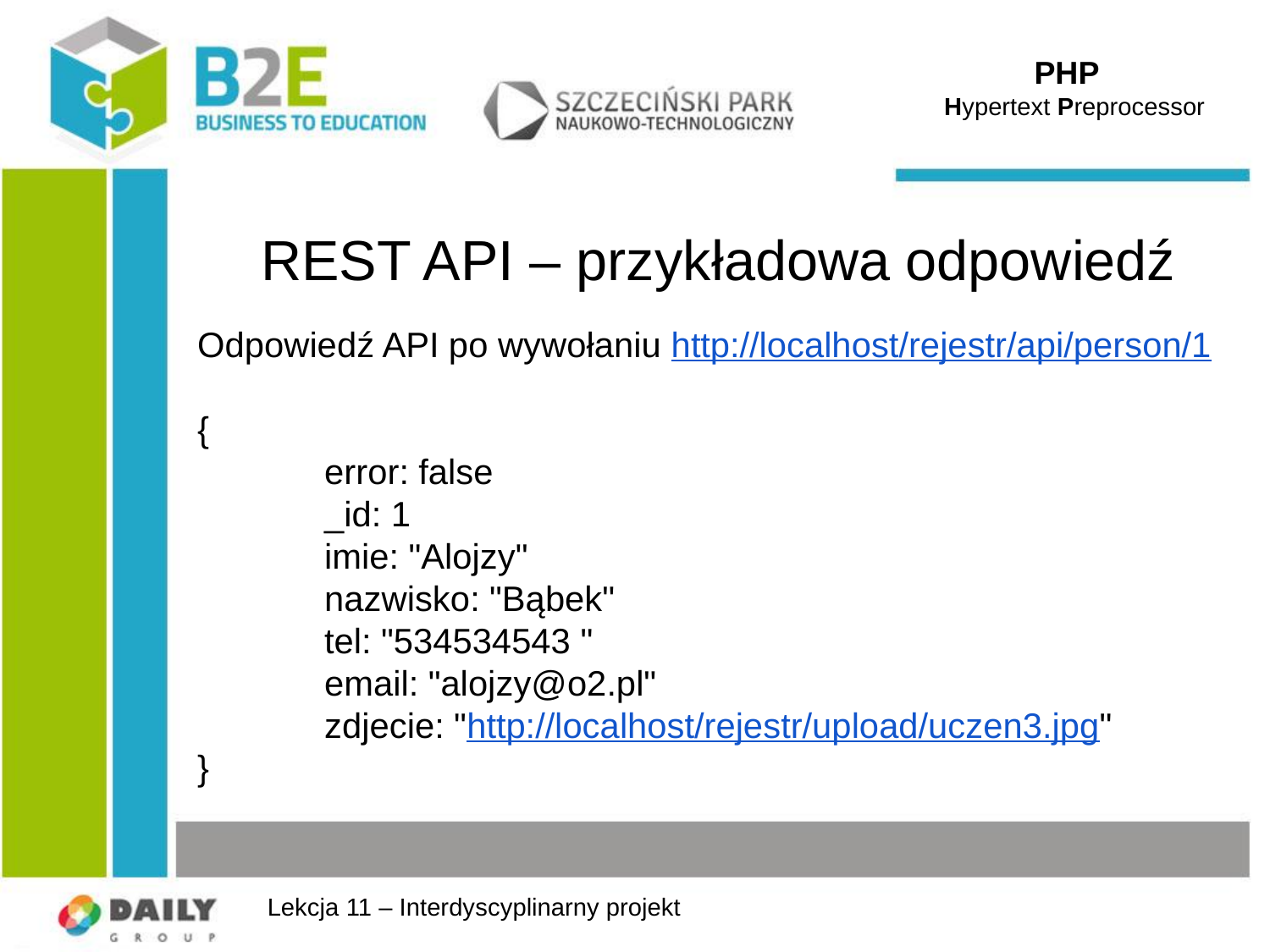

PHP
 Hypertext Preprocessor
# REST API – przykładowa odpowiedź
Odpowiedź API po wywołaniu http://localhost/rejestr/api/person/1

{
	error: false
	_id: 1
	imie: "Alojzy"
	nazwisko: "Bąbek"
	tel: "534534543 "
	email: "alojzy@o2.pl"
	zdjecie: "http://localhost/rejestr/upload/uczen3.jpg"
}

Lekcja 11 – Interdyscyplinarny projekt